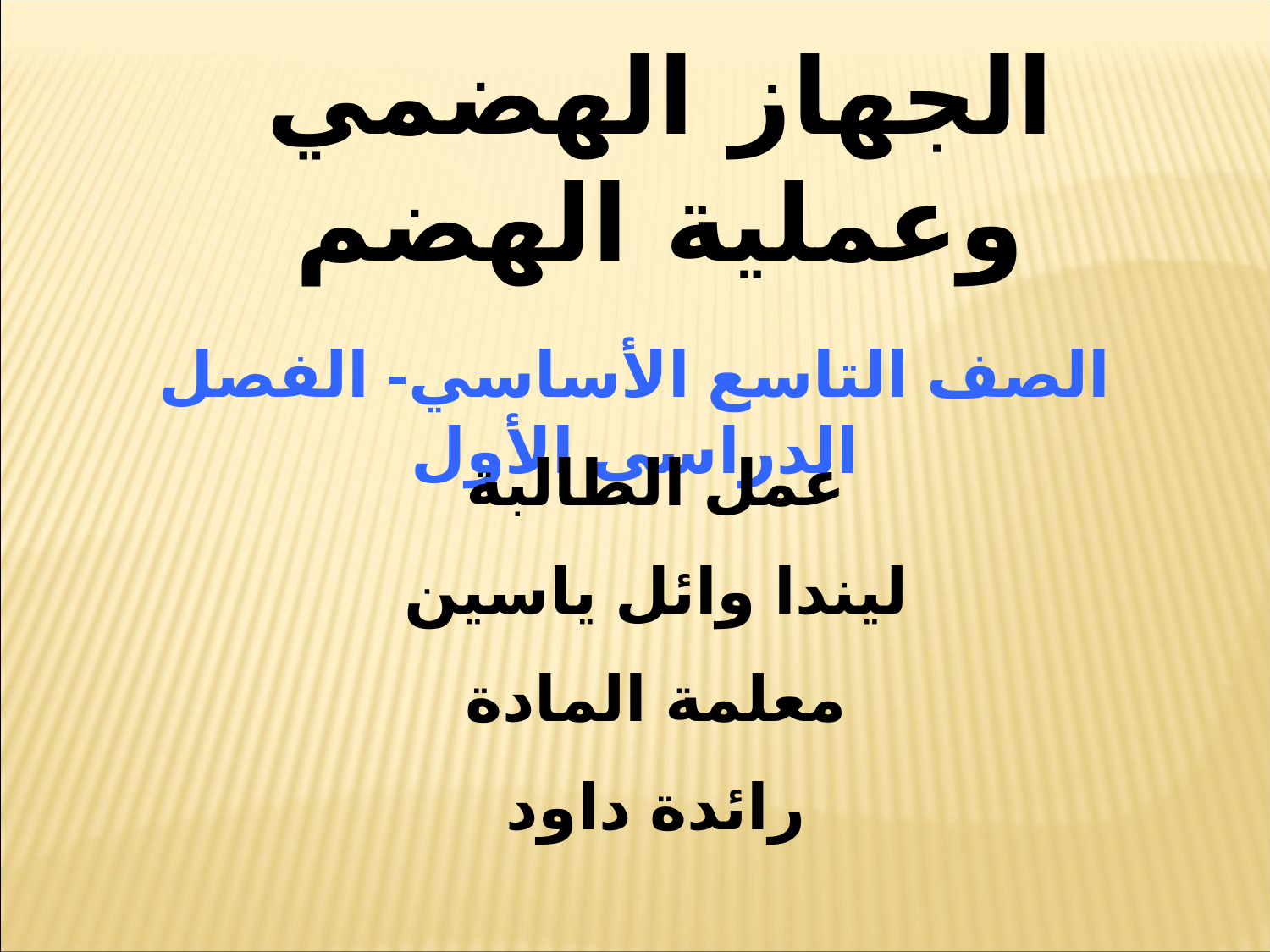

الجهاز الهضمي وعملية الهضم
الصف التاسع الأساسي- الفصل الدراسي الأول
عمل الطالبة
ليندا وائل ياسين
معلمة المادة
رائدة داود